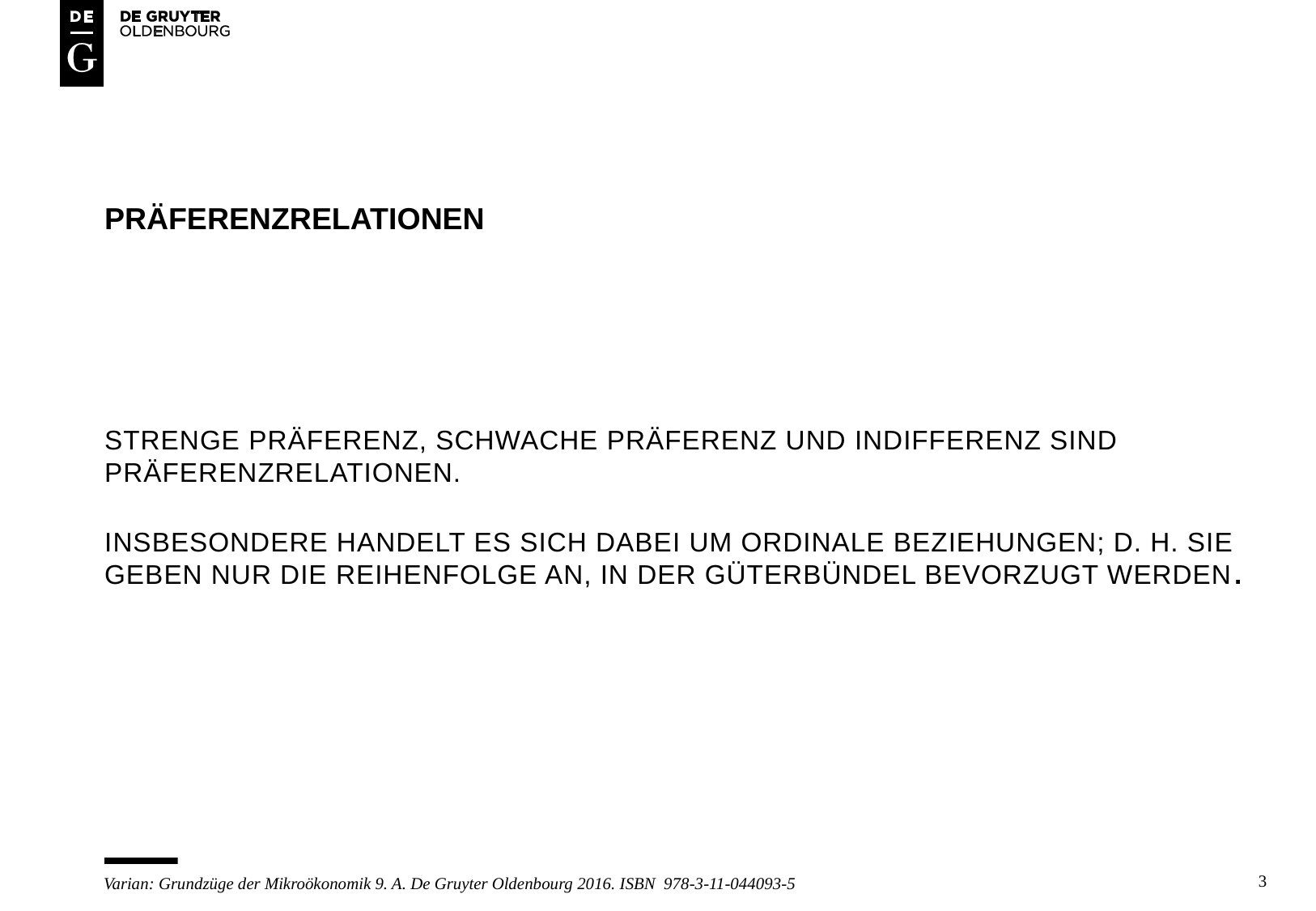

# Präferenzrelationen

Strenge Präferenz, schwache Präferenz und Indifferenz sind Präferenzrelationen.
InsbesonderE handelt es sich dabei um ordinale Beziehungen; d. h. sie geben nur die Reihenfolge an, in der Güterbündel bevorzugt werden.
3
Varian: Grundzüge der Mikroökonomik 9. A. De Gruyter Oldenbourg 2016. ISBN  978-3-11-044093-5